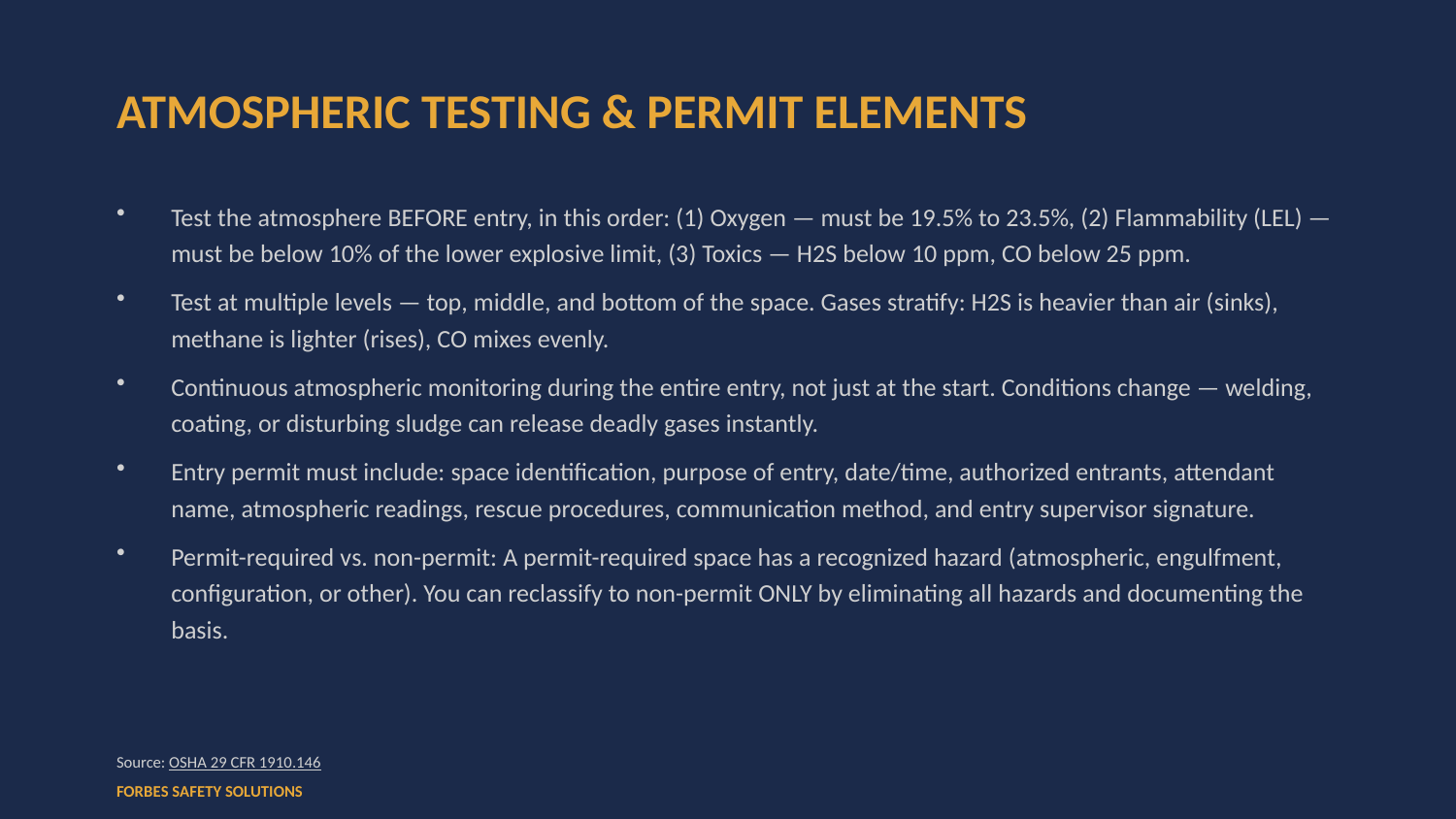

ATMOSPHERIC TESTING & PERMIT ELEMENTS
Test the atmosphere BEFORE entry, in this order: (1) Oxygen — must be 19.5% to 23.5%, (2) Flammability (LEL) — must be below 10% of the lower explosive limit, (3) Toxics — H2S below 10 ppm, CO below 25 ppm.
Test at multiple levels — top, middle, and bottom of the space. Gases stratify: H2S is heavier than air (sinks), methane is lighter (rises), CO mixes evenly.
Continuous atmospheric monitoring during the entire entry, not just at the start. Conditions change — welding, coating, or disturbing sludge can release deadly gases instantly.
Entry permit must include: space identification, purpose of entry, date/time, authorized entrants, attendant name, atmospheric readings, rescue procedures, communication method, and entry supervisor signature.
Permit-required vs. non-permit: A permit-required space has a recognized hazard (atmospheric, engulfment, configuration, or other). You can reclassify to non-permit ONLY by eliminating all hazards and documenting the basis.
Source: OSHA 29 CFR 1910.146
FORBES SAFETY SOLUTIONS